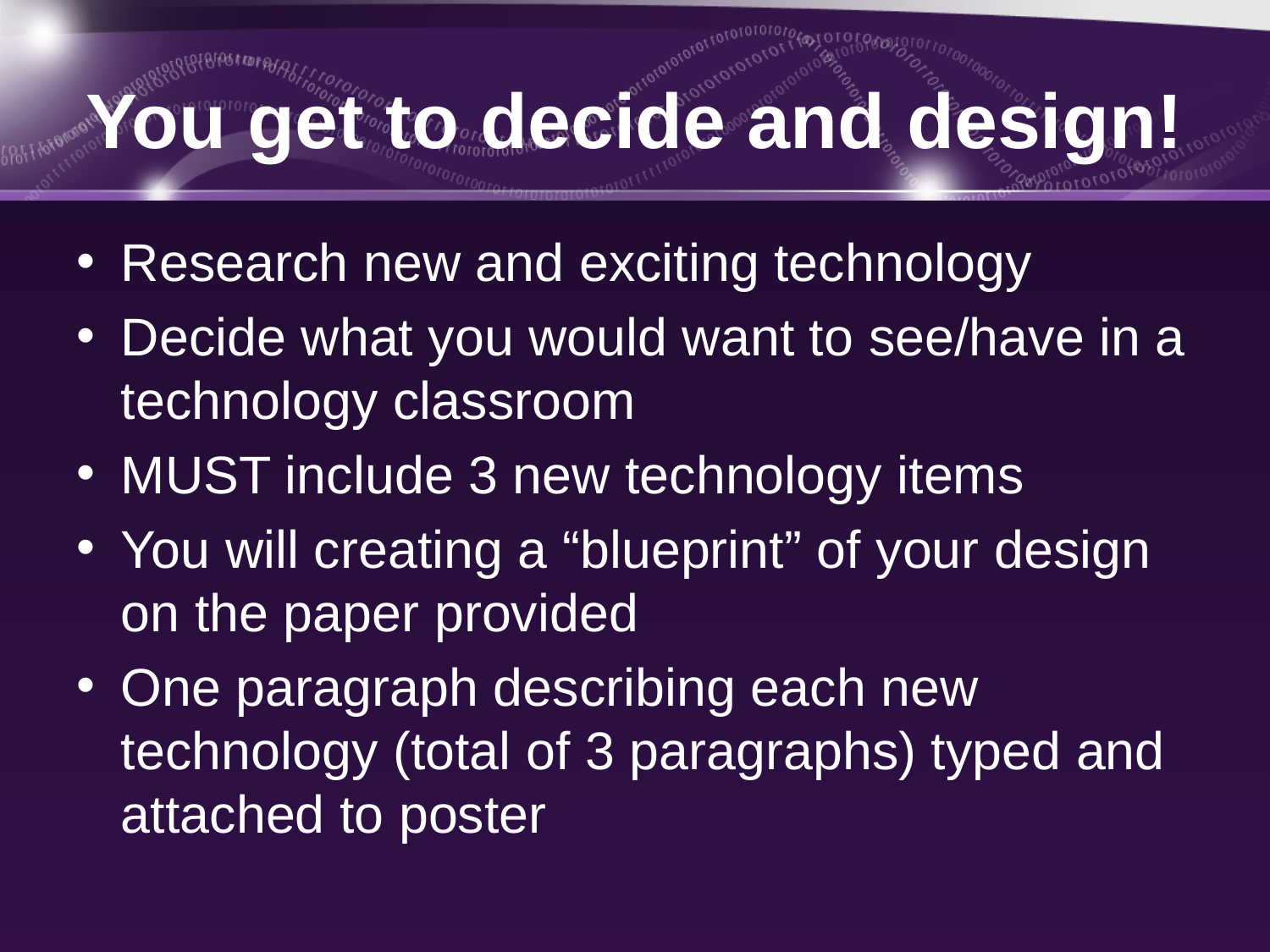

# You get to decide and design!
Research new and exciting technology
Decide what you would want to see/have in a technology classroom
MUST include 3 new technology items
You will creating a “blueprint” of your design on the paper provided
One paragraph describing each new technology (total of 3 paragraphs) typed and attached to poster